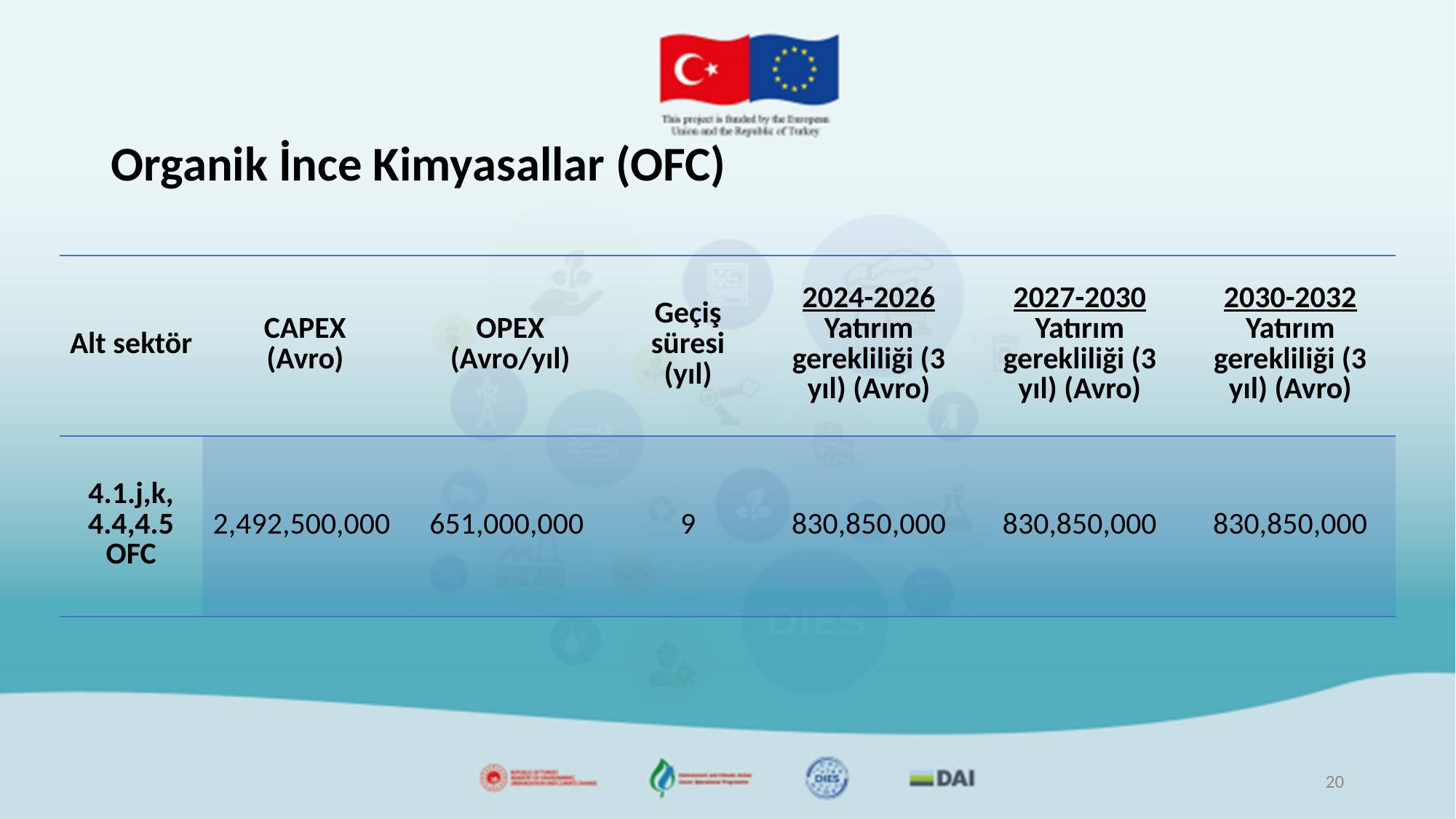

# Organik İnce Kimyasallar (OFC)
| Alt sektör | CAPEX (Avro) | OPEX (Avro/yıl) | Geçiş süresi (yıl) | 2024-2026 Yatırım gerekliliği (3 yıl) (Avro) | 2027-2030 Yatırım gerekliliği (3 yıl) (Avro) | 2030-2032 Yatırım gerekliliği (3 yıl) (Avro) |
| --- | --- | --- | --- | --- | --- | --- |
| 4.1.j,k, 4.4,4.5 OFC | 2,492,500,000 | 651,000,000 | 9 | 830,850,000 | 830,850,000 | 830,850,000 |
20